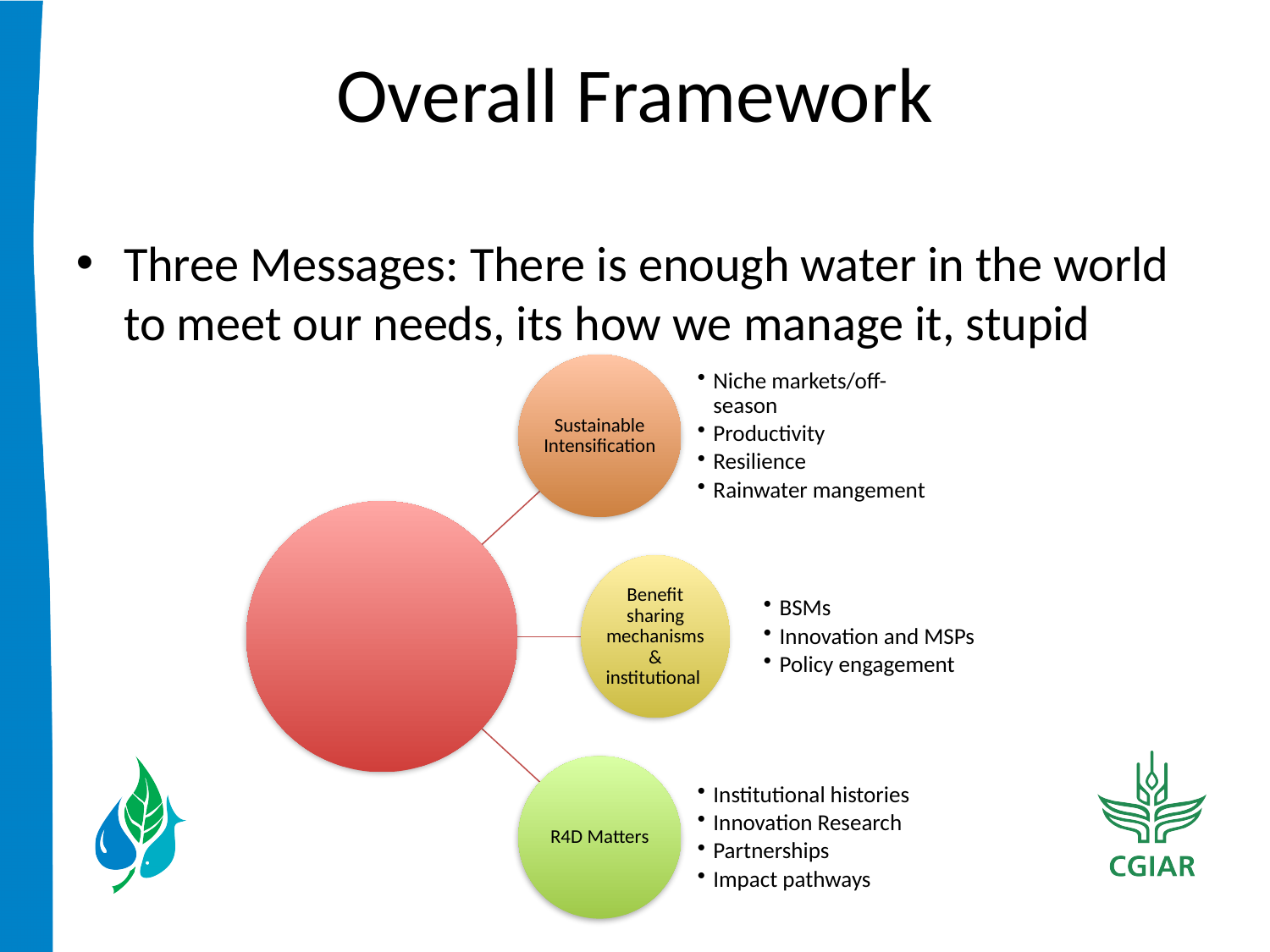

# Overall Framework
Three Messages: There is enough water in the world to meet our needs, its how we manage it, stupid
Sustainable Intensification
Niche markets/off-season
Productivity
Resilience
Rainwater mangement
Benefit sharing mechanisms & institutional
BSMs
Innovation and MSPs
Policy engagement
R4D Matters
Institutional histories
Innovation Research
Partnerships
Impact pathways